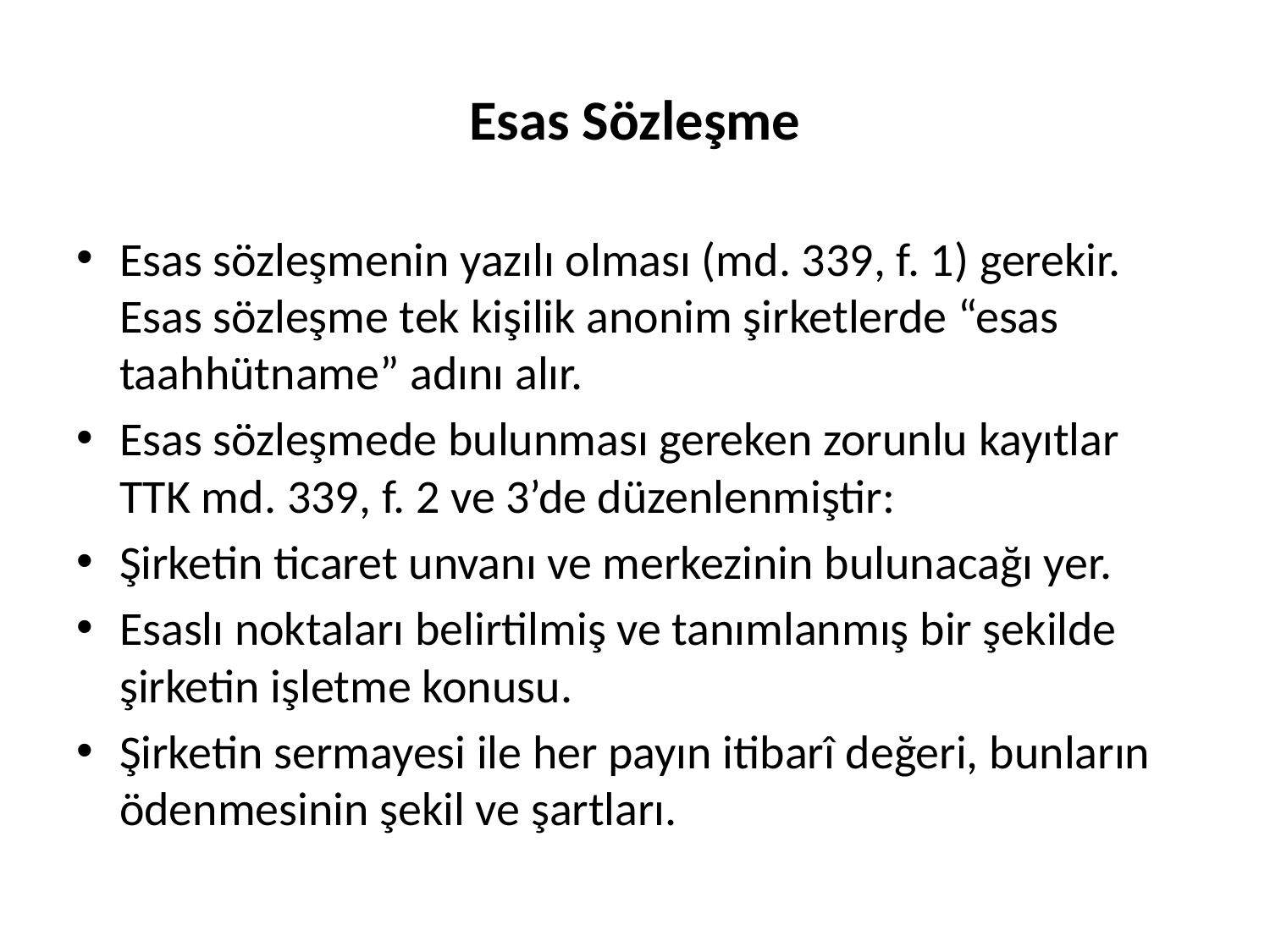

# Esas Sözleşme
Esas sözleşmenin yazılı olması (md. 339, f. 1) gerekir. Esas sözleşme tek kişilik anonim şirketlerde “esas taahhütname” adını alır.
Esas sözleşmede bulunması gereken zorunlu kayıtlar TTK md. 339, f. 2 ve 3’de düzenlenmiştir:
Şirketin ticaret unvanı ve merkezinin bulunacağı yer.
Esaslı noktaları belirtilmiş ve tanımlanmış bir şekilde şirketin işletme konusu.
Şirketin sermayesi ile her payın itibarî değeri, bunların ödenmesinin şekil ve şartları.